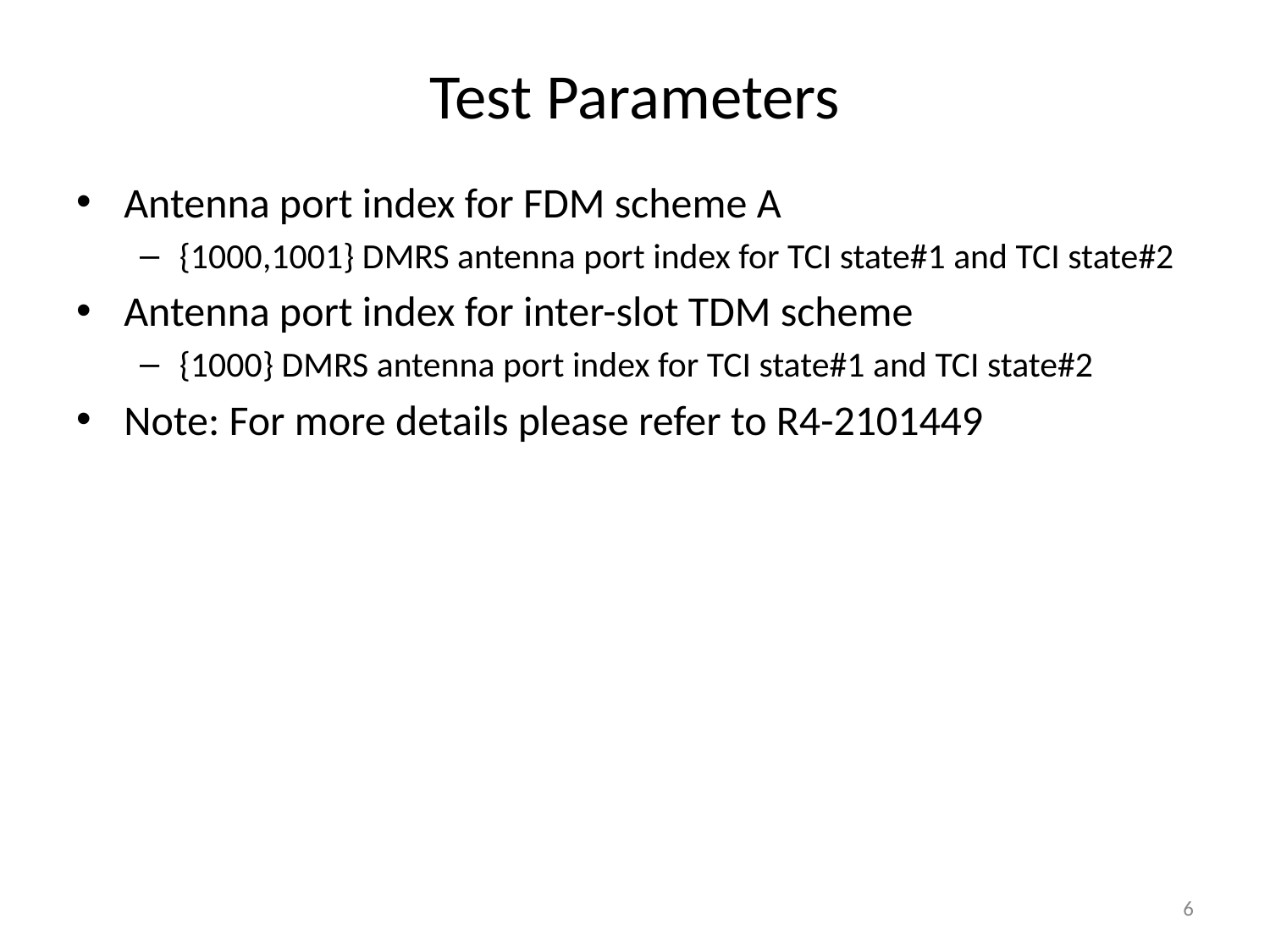

# Test Parameters
Antenna port index for FDM scheme A
{1000,1001} DMRS antenna port index for TCI state#1 and TCI state#2
Antenna port index for inter-slot TDM scheme
{1000} DMRS antenna port index for TCI state#1 and TCI state#2
Note: For more details please refer to R4-2101449

6